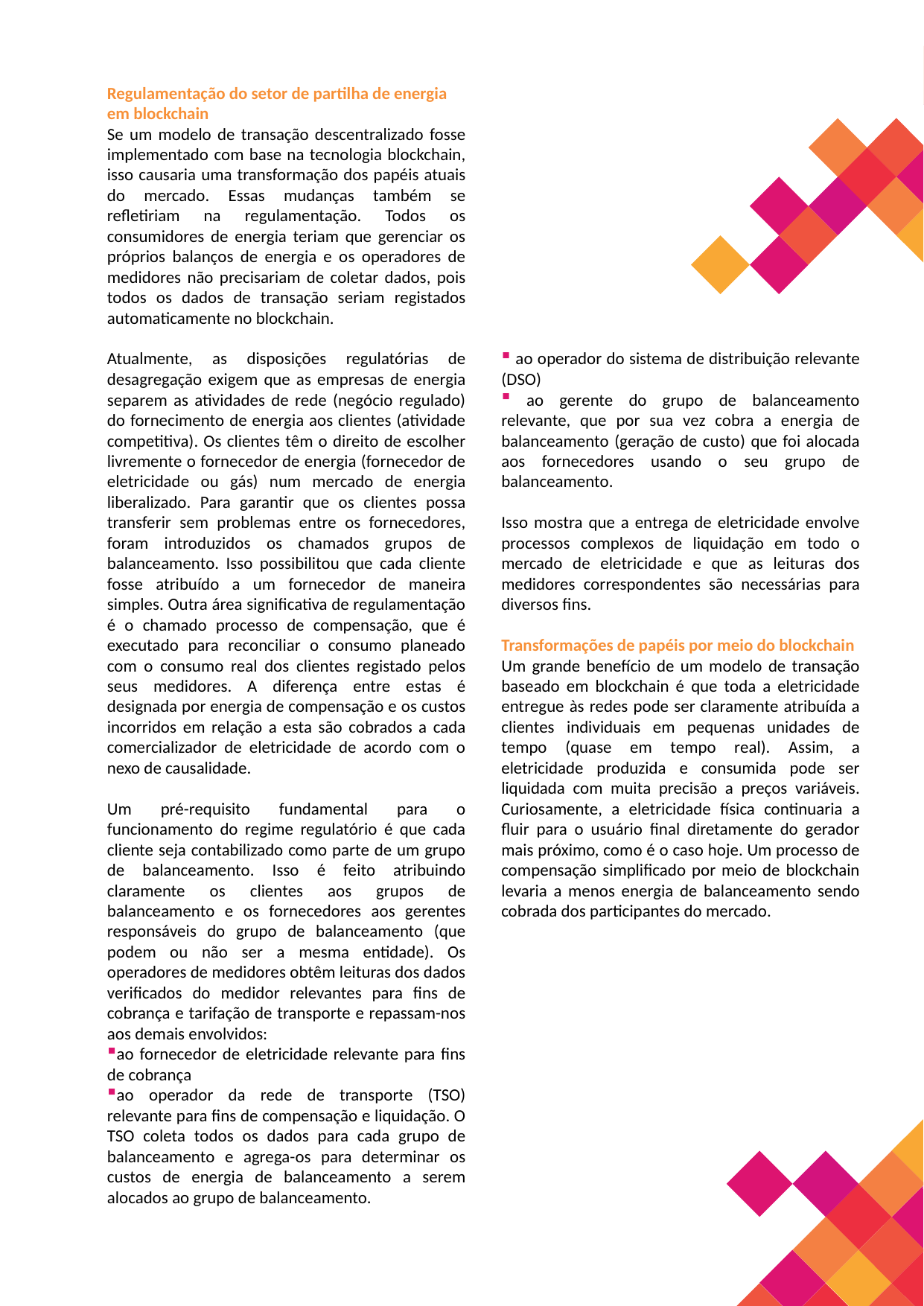

Regulamentação do setor de partilha de energia em blockchain
Se um modelo de transação descentralizado fosse implementado com base na tecnologia blockchain, isso causaria uma transformação dos papéis atuais do mercado. Essas mudanças também se refletiriam na regulamentação. Todos os consumidores de energia teriam que gerenciar os próprios balanços de energia e os operadores de medidores não precisariam de coletar dados, pois todos os dados de transação seriam registados automaticamente no blockchain.

Atualmente, as disposições regulatórias de desagregação exigem que as empresas de energia separem as atividades de rede (negócio regulado) do fornecimento de energia aos clientes (atividade competitiva). Os clientes têm o direito de escolher livremente o fornecedor de energia (fornecedor de eletricidade ou gás) num mercado de energia liberalizado. Para garantir que os clientes possa transferir sem problemas entre os fornecedores, foram introduzidos os chamados grupos de balanceamento. Isso possibilitou que cada cliente fosse atribuído a um fornecedor de maneira simples. Outra área significativa de regulamentação é o chamado processo de compensação, que é executado para reconciliar o consumo planeado com o consumo real dos clientes registado pelos seus medidores. A diferença entre estas é designada por energia de compensação e os custos incorridos em relação a esta são cobrados a cada comercializador de eletricidade de acordo com o nexo de causalidade.

Um pré-requisito fundamental para o funcionamento do regime regulatório é que cada cliente seja contabilizado como parte de um grupo de balanceamento. Isso é feito atribuindo claramente os clientes aos grupos de balanceamento e os fornecedores aos gerentes responsáveis do grupo de balanceamento (que podem ou não ser a mesma entidade). Os operadores de medidores obtêm leituras dos dados verificados do medidor relevantes para fins de cobrança e tarifação de transporte e repassam-nos aos demais envolvidos:
ao fornecedor de eletricidade relevante para fins de cobrança
ao operador da rede de transporte (TSO) relevante para fins de compensação e liquidação. O TSO coleta todos os dados para cada grupo de balanceamento e agrega-os para determinar os custos de energia de balanceamento a serem alocados ao grupo de balanceamento.

 ao operador do sistema de distribuição relevante (DSO)
 ao gerente do grupo de balanceamento relevante, que por sua vez cobra a energia de balanceamento (geração de custo) que foi alocada aos fornecedores usando o seu grupo de balanceamento.

Isso mostra que a entrega de eletricidade envolve processos complexos de liquidação em todo o mercado de eletricidade e que as leituras dos medidores correspondentes são necessárias para diversos fins.

Transformações de papéis por meio do blockchain
Um grande benefício de um modelo de transação baseado em blockchain é que toda a eletricidade entregue às redes pode ser claramente atribuída a clientes individuais em pequenas unidades de tempo (quase em tempo real). Assim, a eletricidade produzida e consumida pode ser liquidada com muita precisão a preços variáveis. Curiosamente, a eletricidade física continuaria a fluir para o usuário final diretamente do gerador mais próximo, como é o caso hoje. Um processo de compensação simplificado por meio de blockchain levaria a menos energia de balanceamento sendo cobrada dos participantes do mercado.

20